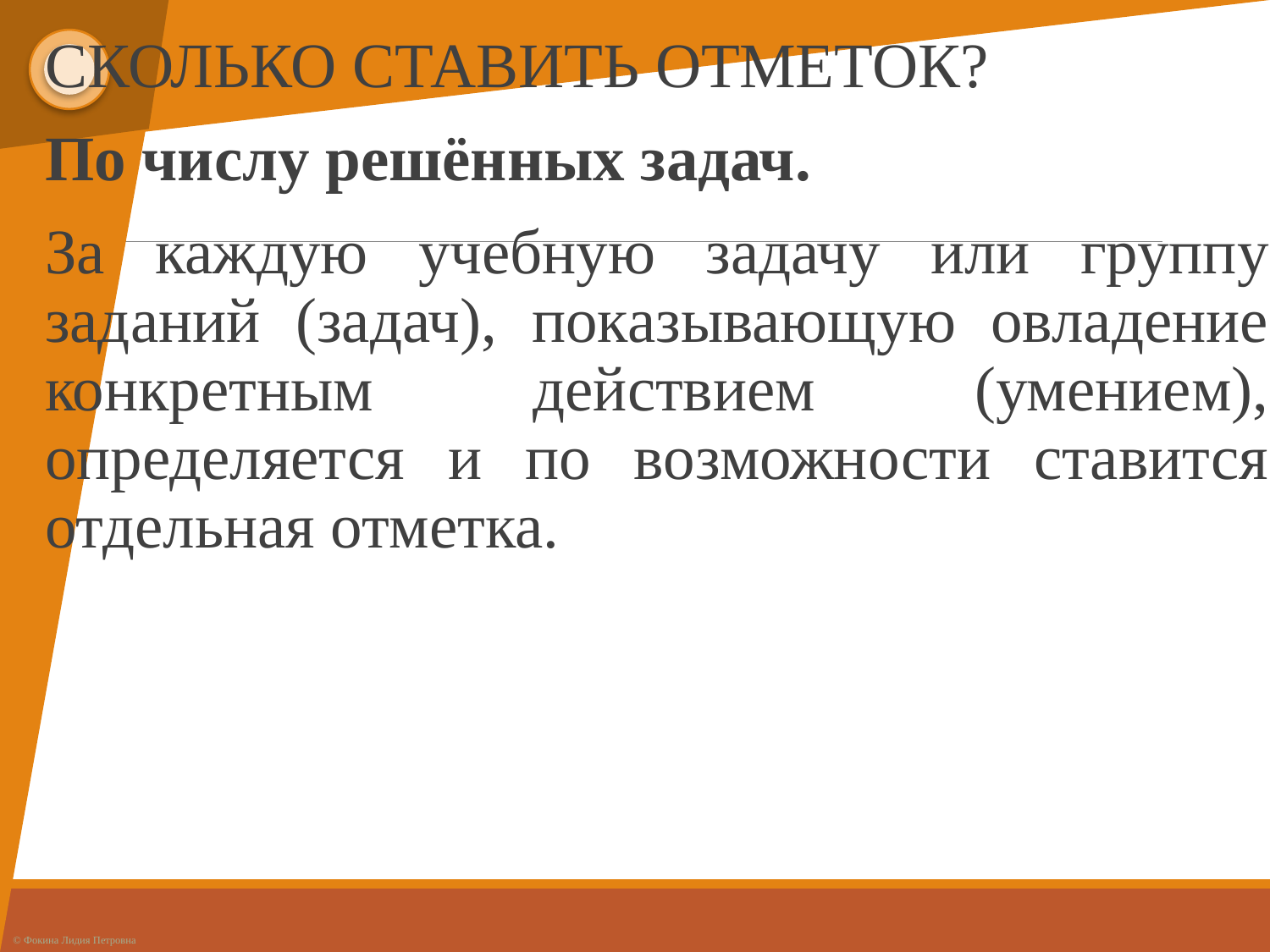

СКОЛЬКО СТАВИТЬ ОТМЕТОК?
По числу решённых задач.
За каждую учебную задачу или группу заданий (задач), показывающую овладение конкретным действием (умением), определяется и по возможности ставится отдельная отметка.